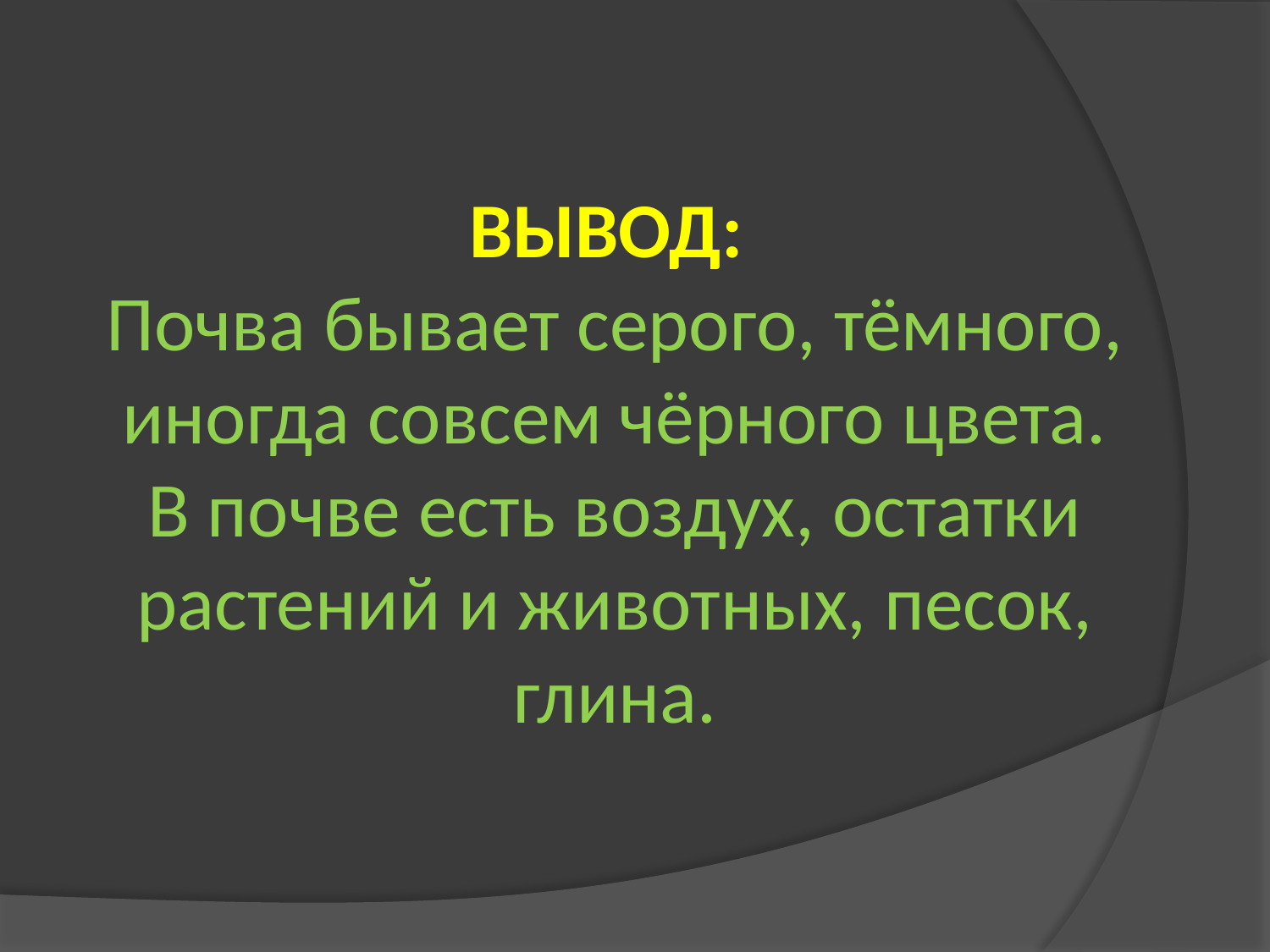

ВЫВОД:
Почва бывает серого, тёмного, иногда совсем чёрного цвета. В почве есть воздух, остатки растений и животных, песок, глина.